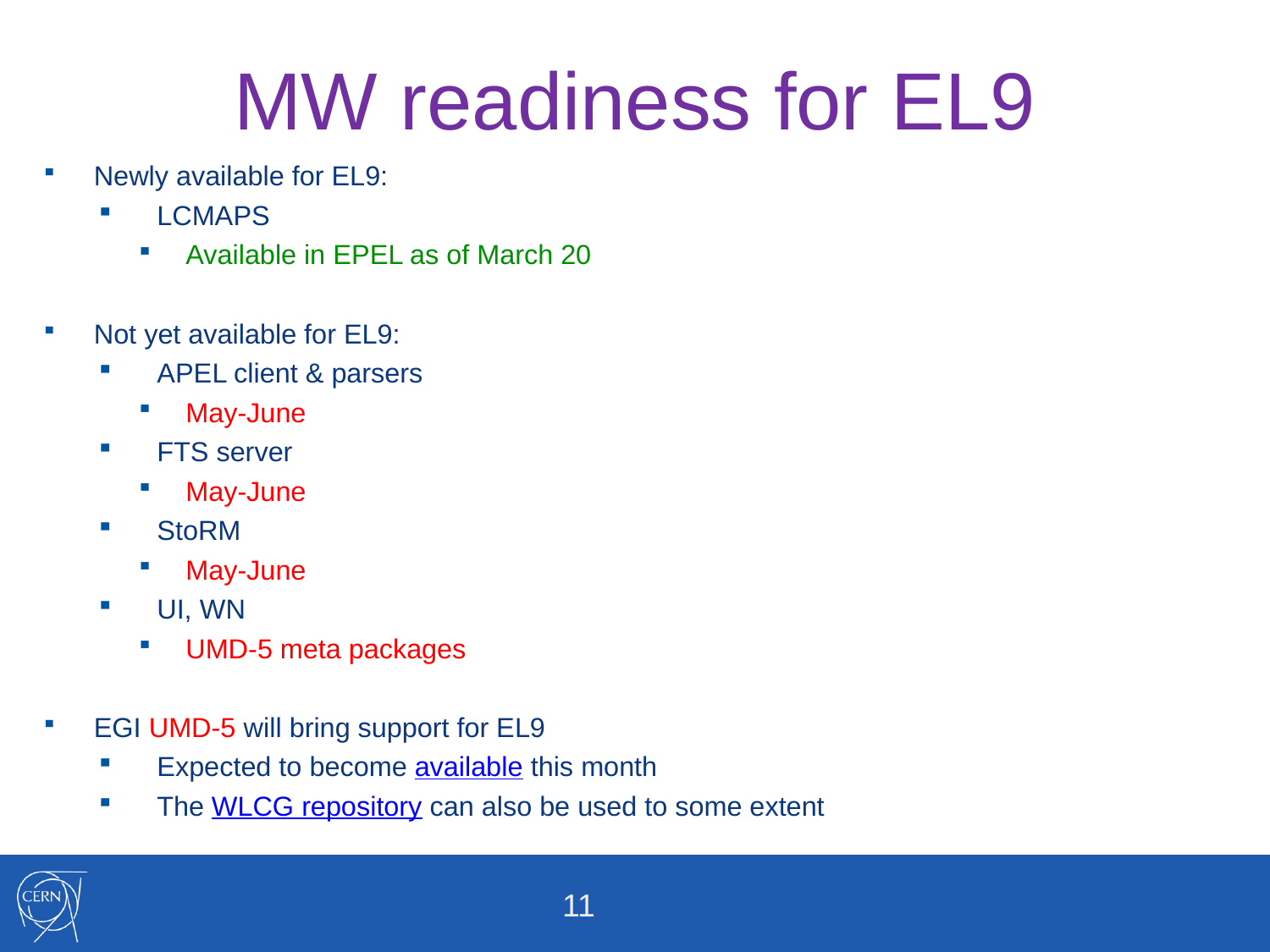

# MW readiness for EL9
Newly available for EL9:
LCMAPS
Available in EPEL as of March 20

Not yet available for EL9:
APEL client & parsers
May-June
FTS server
May-June
StoRM
May-June
UI, WN
UMD-5 meta packages

EGI UMD-5 will bring support for EL9
Expected to become available this month
The WLCG repository can also be used to some extent
11